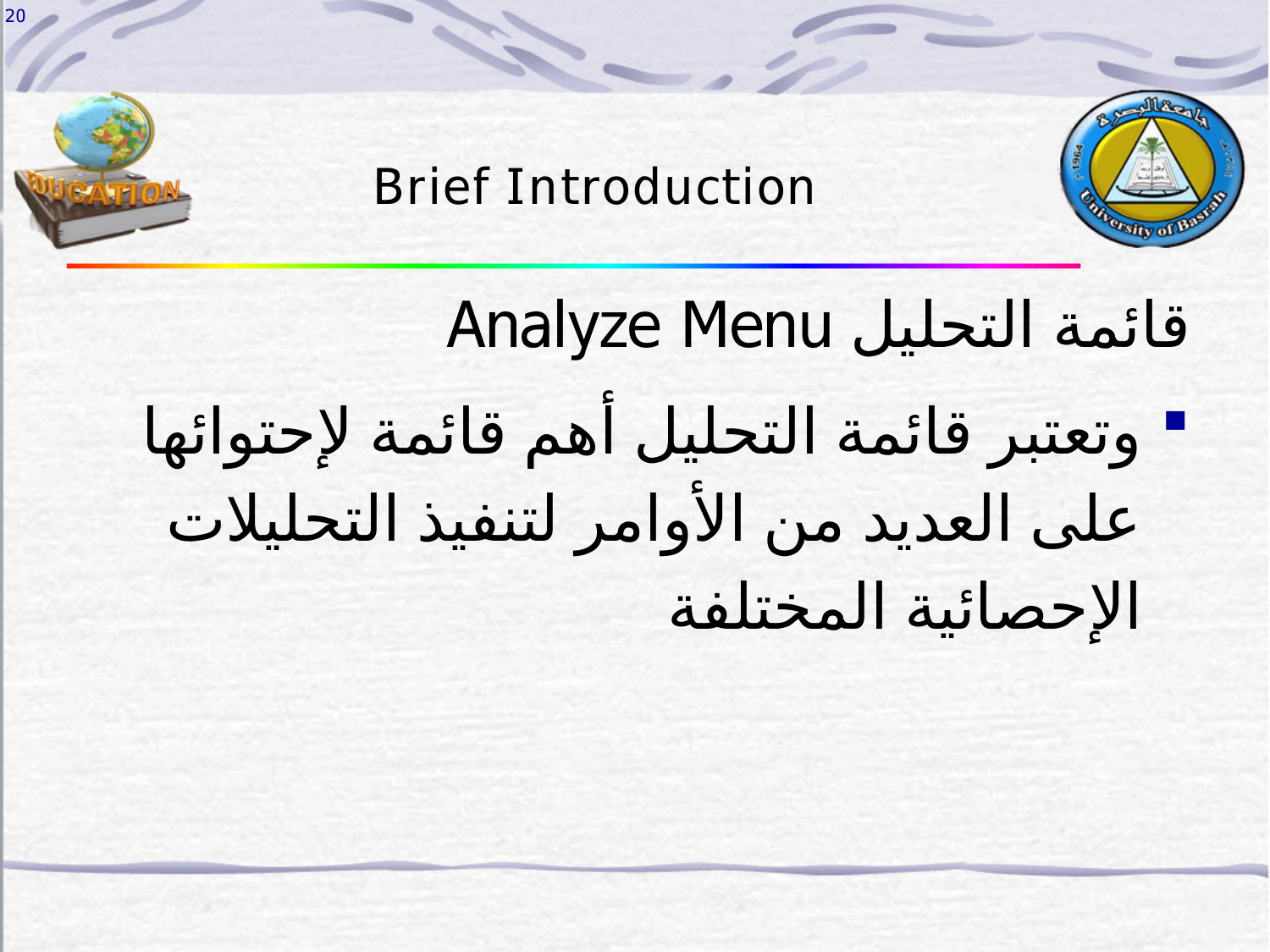

20
Brief Introduction
قائمة التحليل Analyze Menu
وتعتبر قائمة التحليل أهم قائمة لإحتوائها على العديد من الأوامر لتنفيذ التحليلات الإحصائية المختلفة